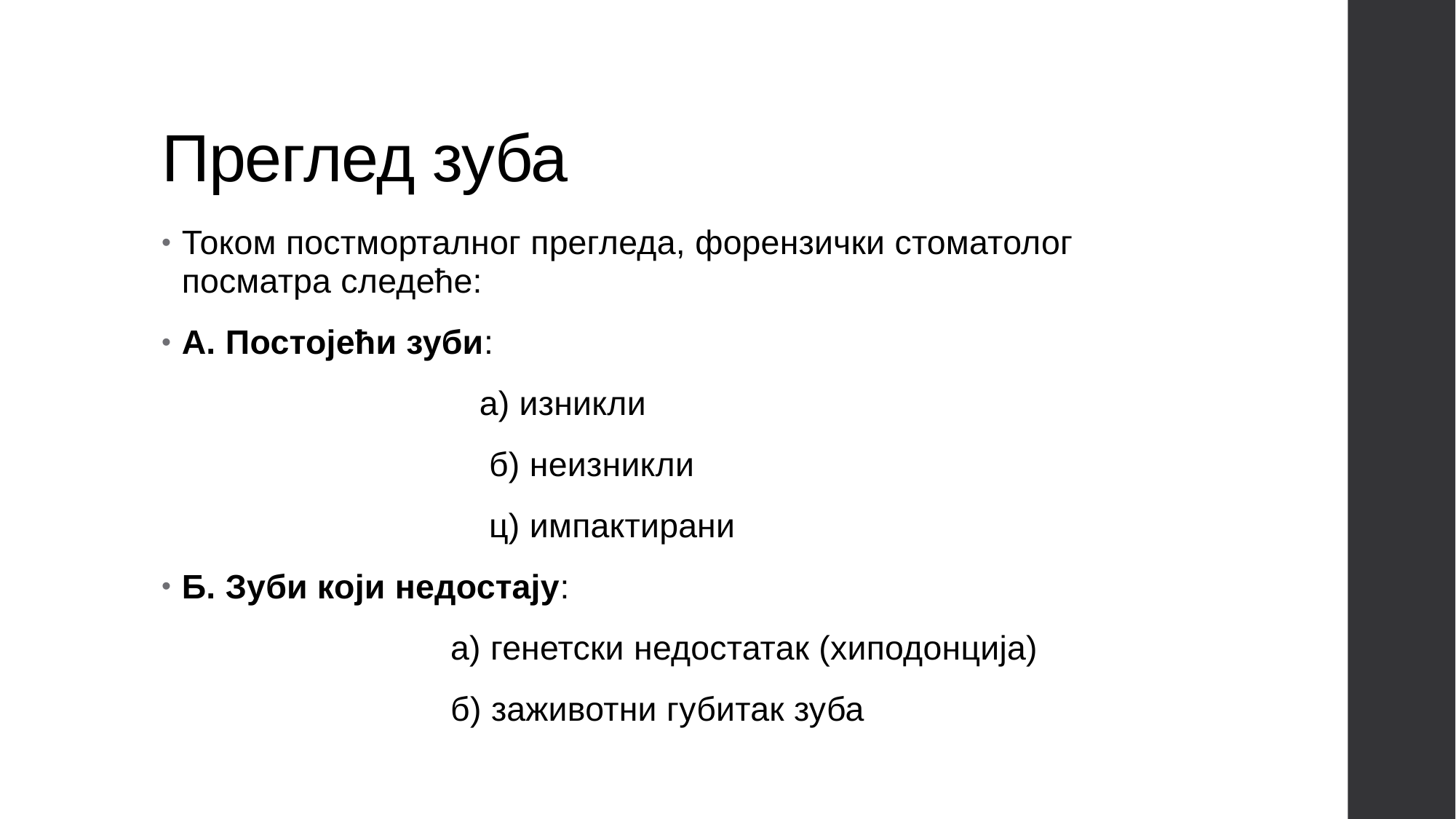

# Преглед зуба
Током постморталног прегледа, форензички стоматолог посматра следеће:
А. Постојећи зуби:
                                 а) изникли
                                  б) неизникли
                                  ц) импактирани
Б. Зуби који недостају:
                              а) генетски недостатак (хиподонција)
                              б) заживотни губитак зуба